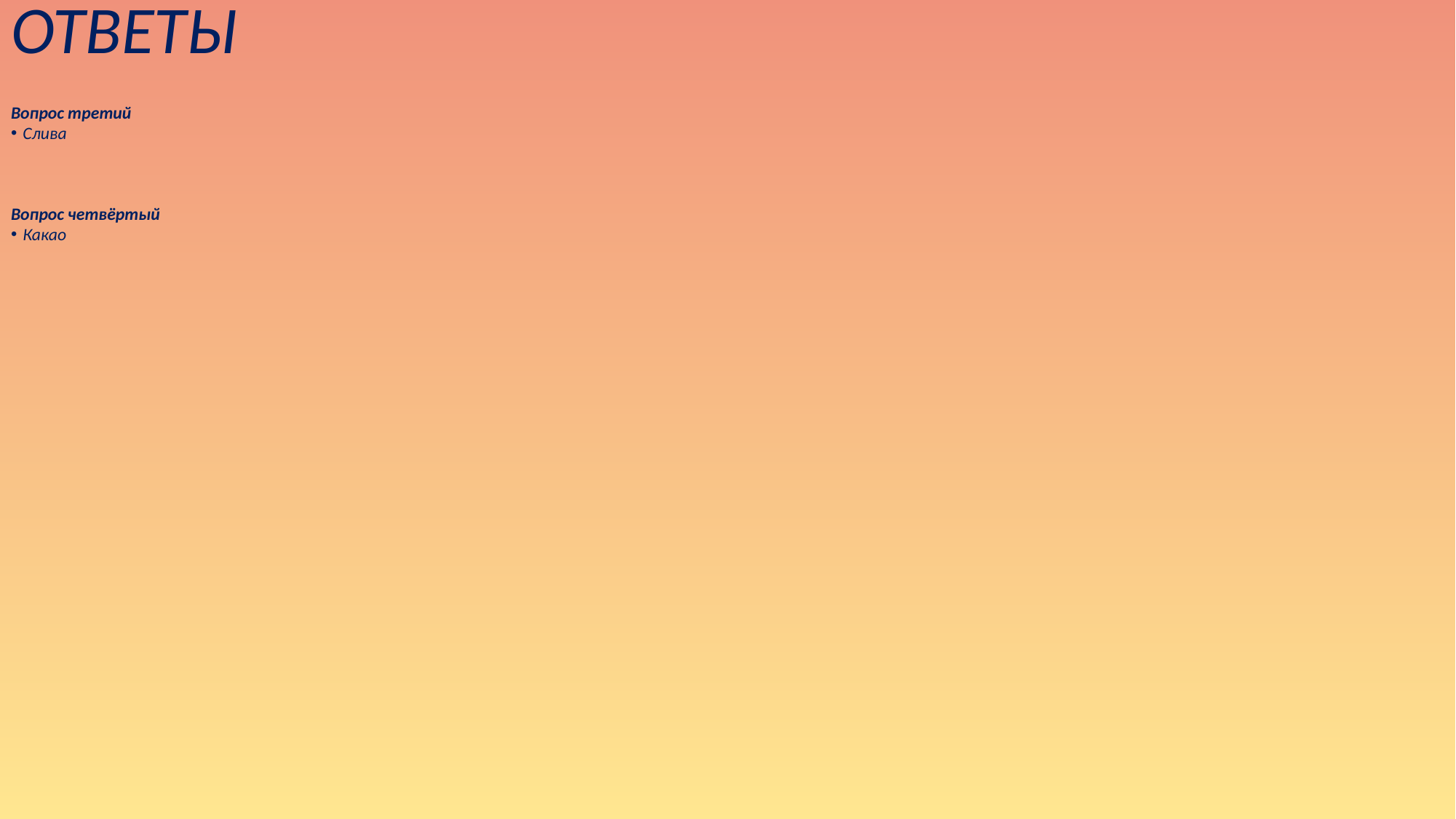

# ОТВЕТЫ
Вопрос третий
Слива

Вопрос четвёртый
Какао